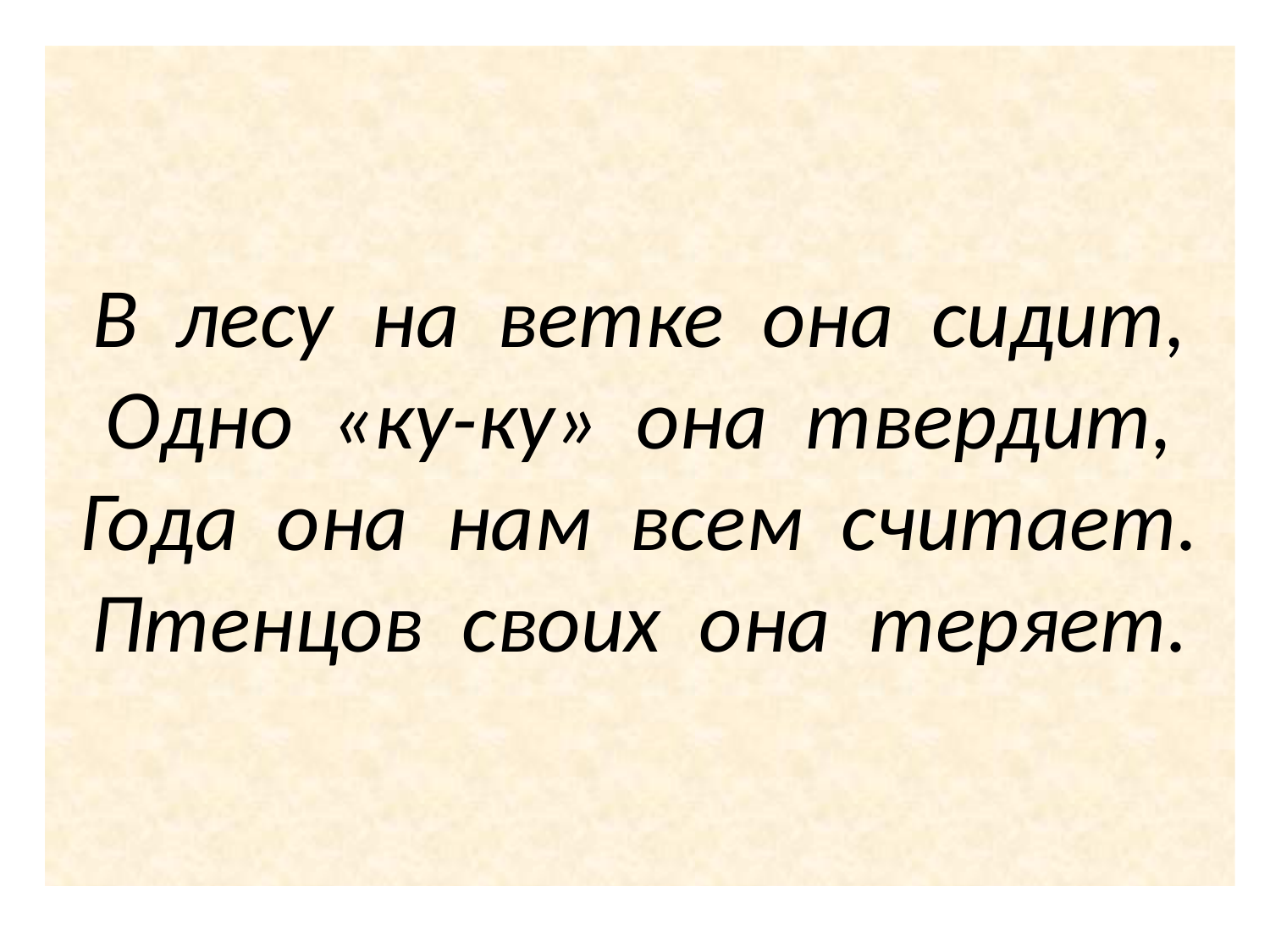

# В  лесу  на  ветке  она  сидит, Одно  «ку-ку»  она  твердит, Года  она  нам  всем  считает. Птенцов  своих  она  теряет.